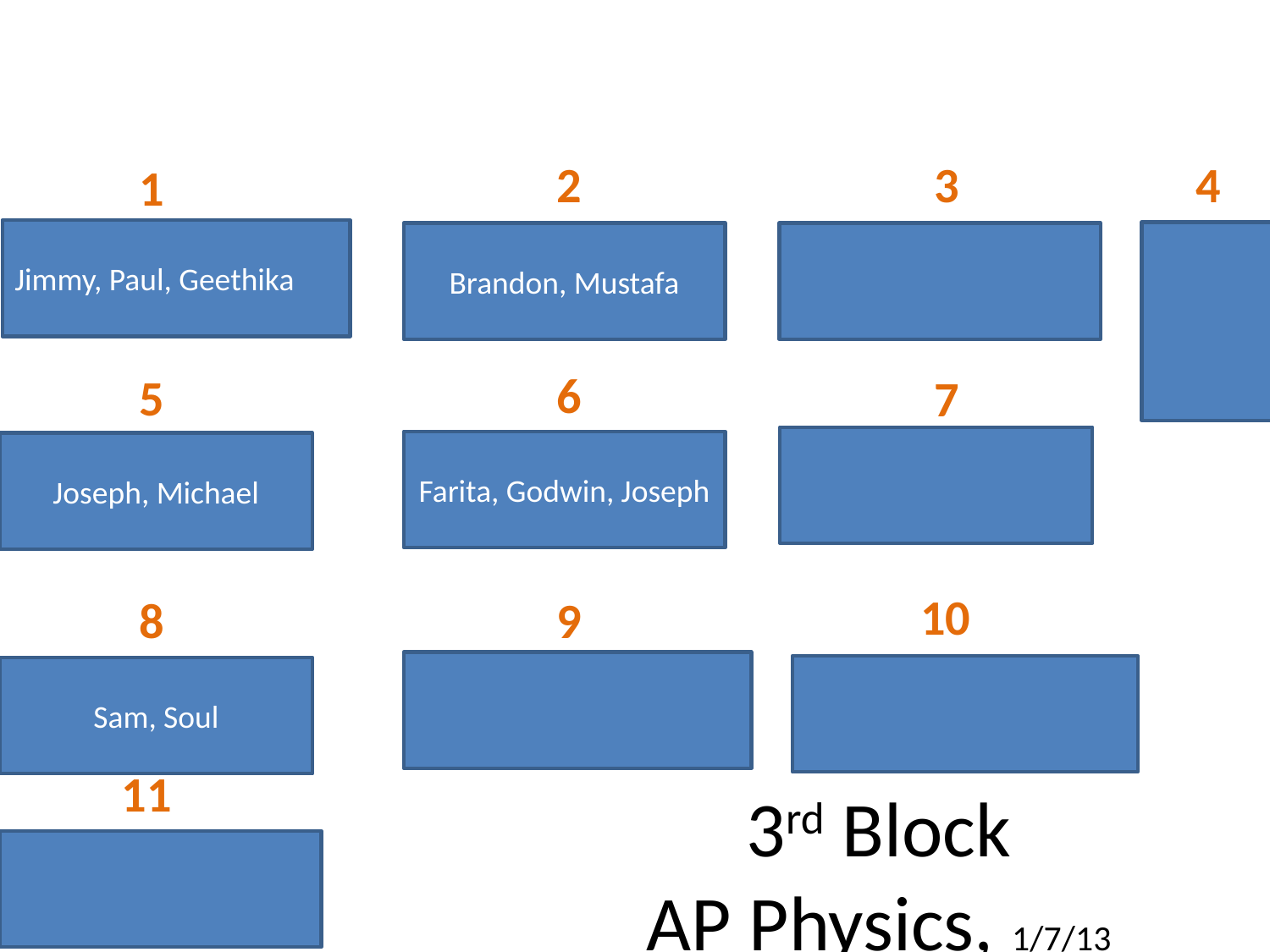

2
3
4
1
Jimmy, Paul, Geethika

Brandon, Mustafa

6
5
7

Farita, Godwin, Joseph
Joseph, Michael
10
8
9

Sam, Soul
11
# 3rd Block AP Physics, 1/7/13